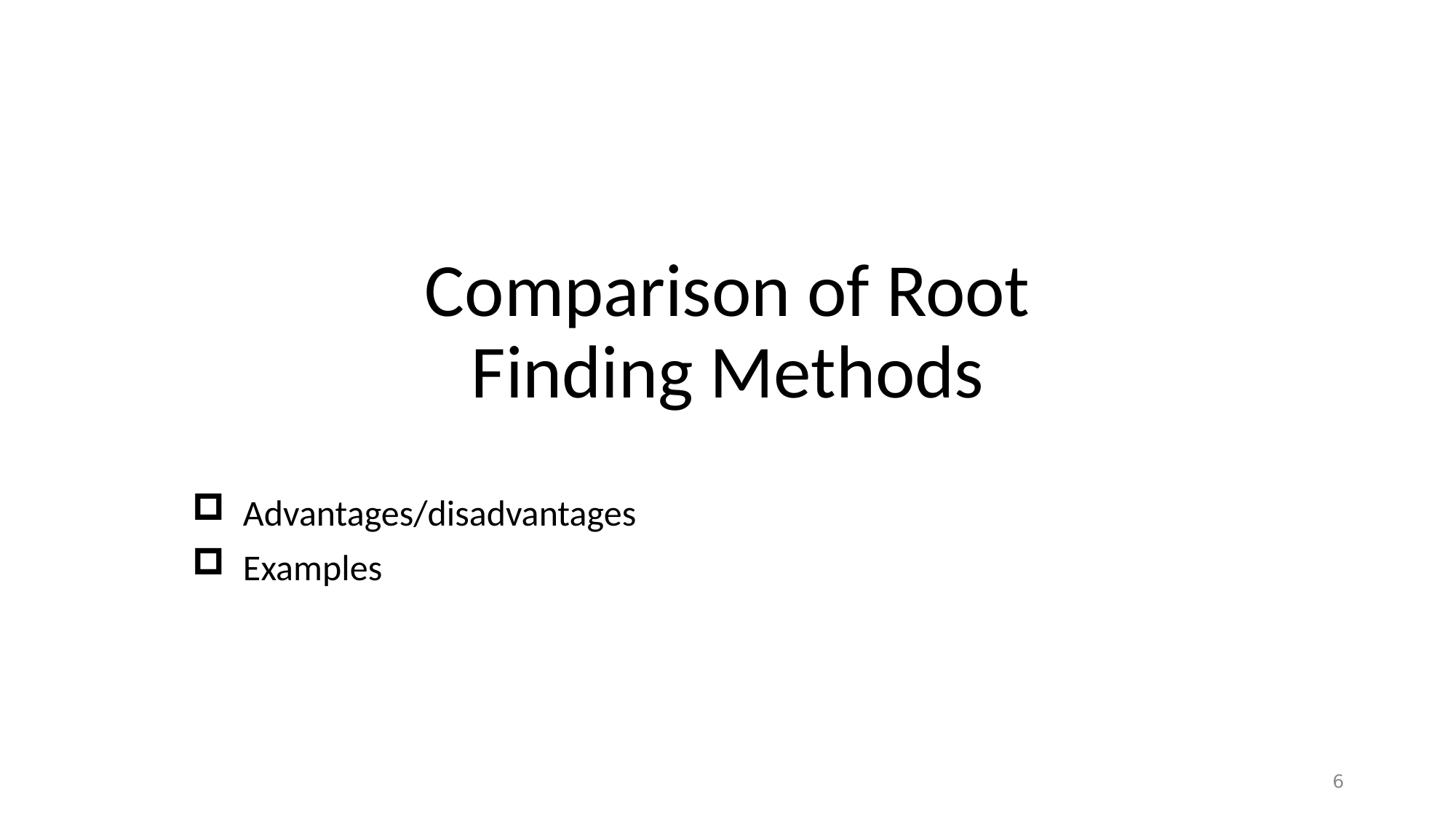

# Comparison of Root Finding Methods

  Advantages/disadvantages
  Examples
6